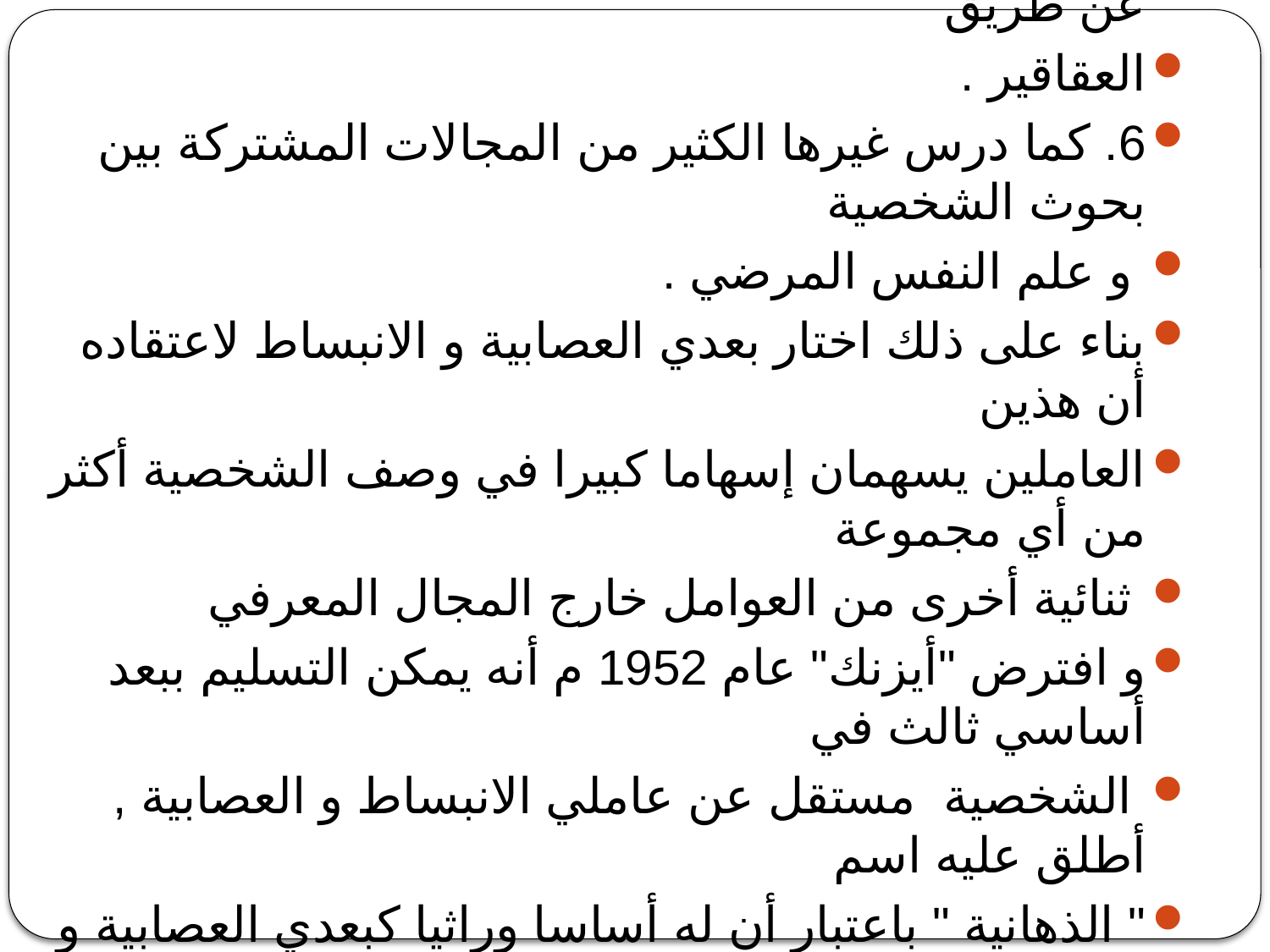

5. درس تأثير العقاقير ( المهبطة و المنبهة) على الشخصية , فوجد أن
 مركز الشخص على بعد الانبساط/الانطواء يمكن تغييره عن طريق
العقاقير .
6. كما درس غيرها الكثير من المجالات المشتركة بين بحوث الشخصية
 و علم النفس المرضي .
بناء على ذلك اختار بعدي العصابية و الانبساط لاعتقاده أن هذين
العاملين يسهمان إسهاما كبيرا في وصف الشخصية أكثر من أي مجموعة
 ثنائية أخرى من العوامل خارج المجال المعرفي
و افترض "أيزنك" عام 1952 م أنه يمكن التسليم ببعد أساسي ثالث في
 الشخصية  مستقل عن عاملي الانبساط و العصابية , أطلق عليه اسم
" الذهانية " باعتبار أن له أساسا وراثيا كبعدي العصابية و الانبساط
.عبد الخالق (1991)